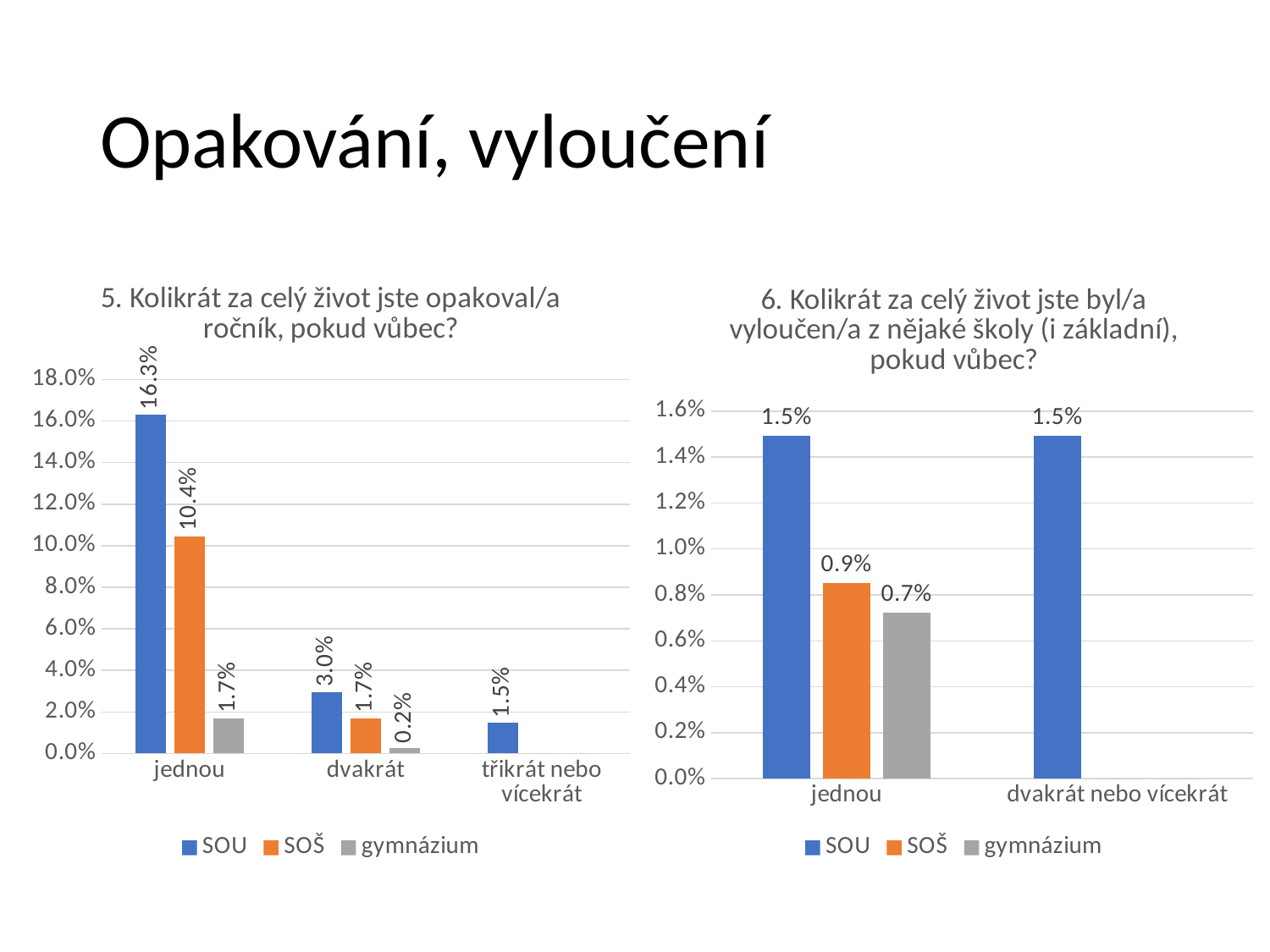

# Opakování, vyloučení

### Chart:

| Category | SOU | SOŠ | gymnázium |
|---|---|---|---|
| jednou | 0.16296296296296298 | 0.1044776119402985 | 0.01694915254237288 |
| dvakrát | 0.02962962962962963 | 0.017057569296375266 | 0.002421307506053269 |
| třikrát nebo vícekrát | 0.014814814814814815 | 0.0 | 0.0 |

### Chart:

| Category | SOU | SOŠ | gymnázium |
|---|---|---|---|
| jednou | 0.014925373134328358 | 0.00851063829787234 | 0.007228915662650603 |
| dvakrát nebo vícekrát | 0.014925373134328358 | 0.0 | 0.0 |